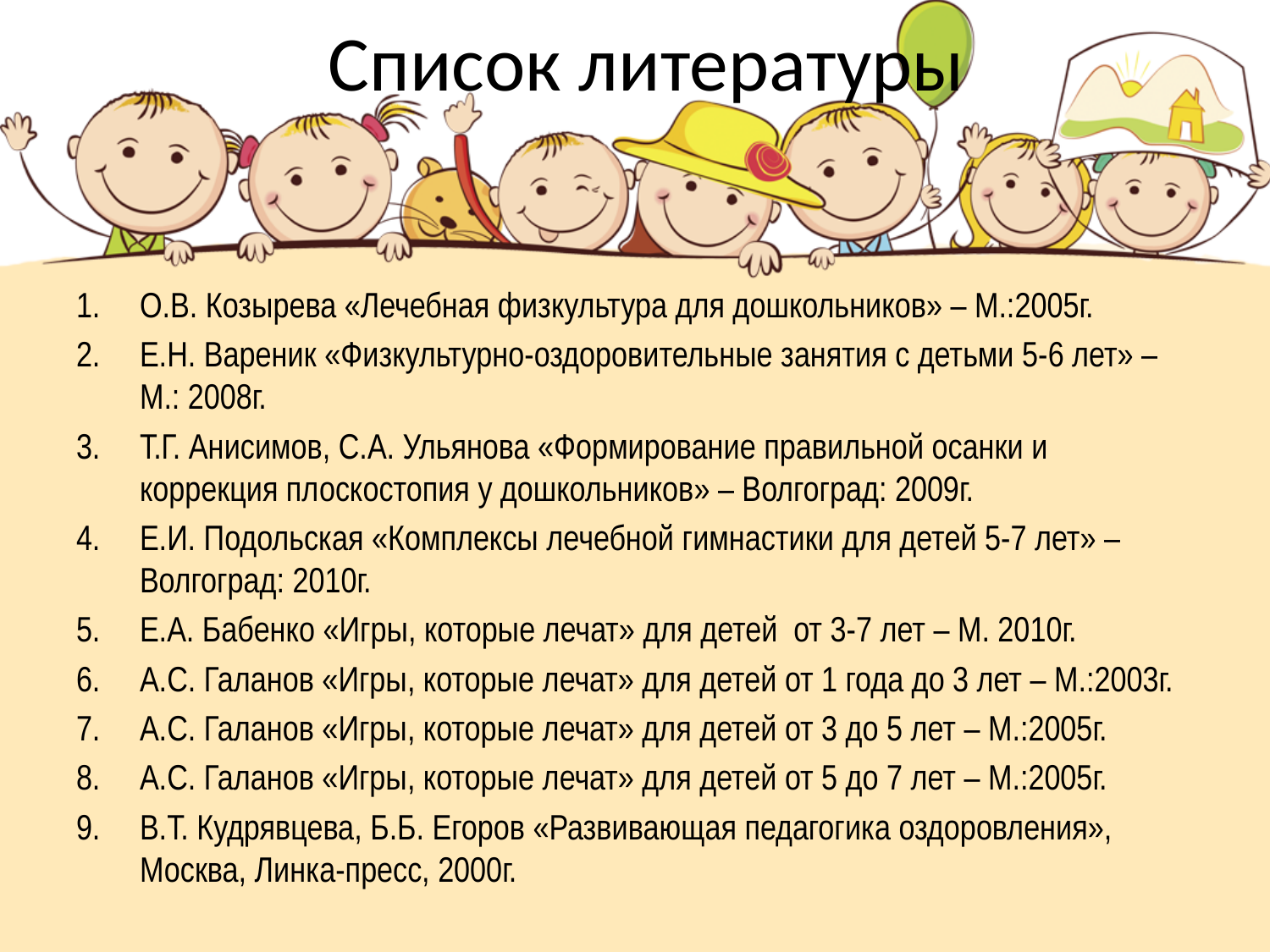

# Список литературы
О.В. Козырева «Лечебная физкультура для дошкольников» – М.:2005г.
Е.Н. Вареник «Физкультурно-оздоровительные занятия с детьми 5-6 лет» – М.: 2008г.
Т.Г. Анисимов, С.А. Ульянова «Формирование правильной осанки и коррекция плоскостопия у дошкольников» – Волгоград: 2009г.
Е.И. Подольская «Комплексы лечебной гимнастики для детей 5-7 лет» – Волгоград: 2010г.
Е.А. Бабенко «Игры, которые лечат» для детей  от 3-7 лет – М. 2010г.
А.С. Галанов «Игры, которые лечат» для детей от 1 года до 3 лет – М.:2003г.
А.С. Галанов «Игры, которые лечат» для детей от 3 до 5 лет – М.:2005г.
А.С. Галанов «Игры, которые лечат» для детей от 5 до 7 лет – М.:2005г.
В.Т. Кудрявцева, Б.Б. Егоров «Развивающая педагогика оздоровления», Москва, Линка-пресс, 2000г.